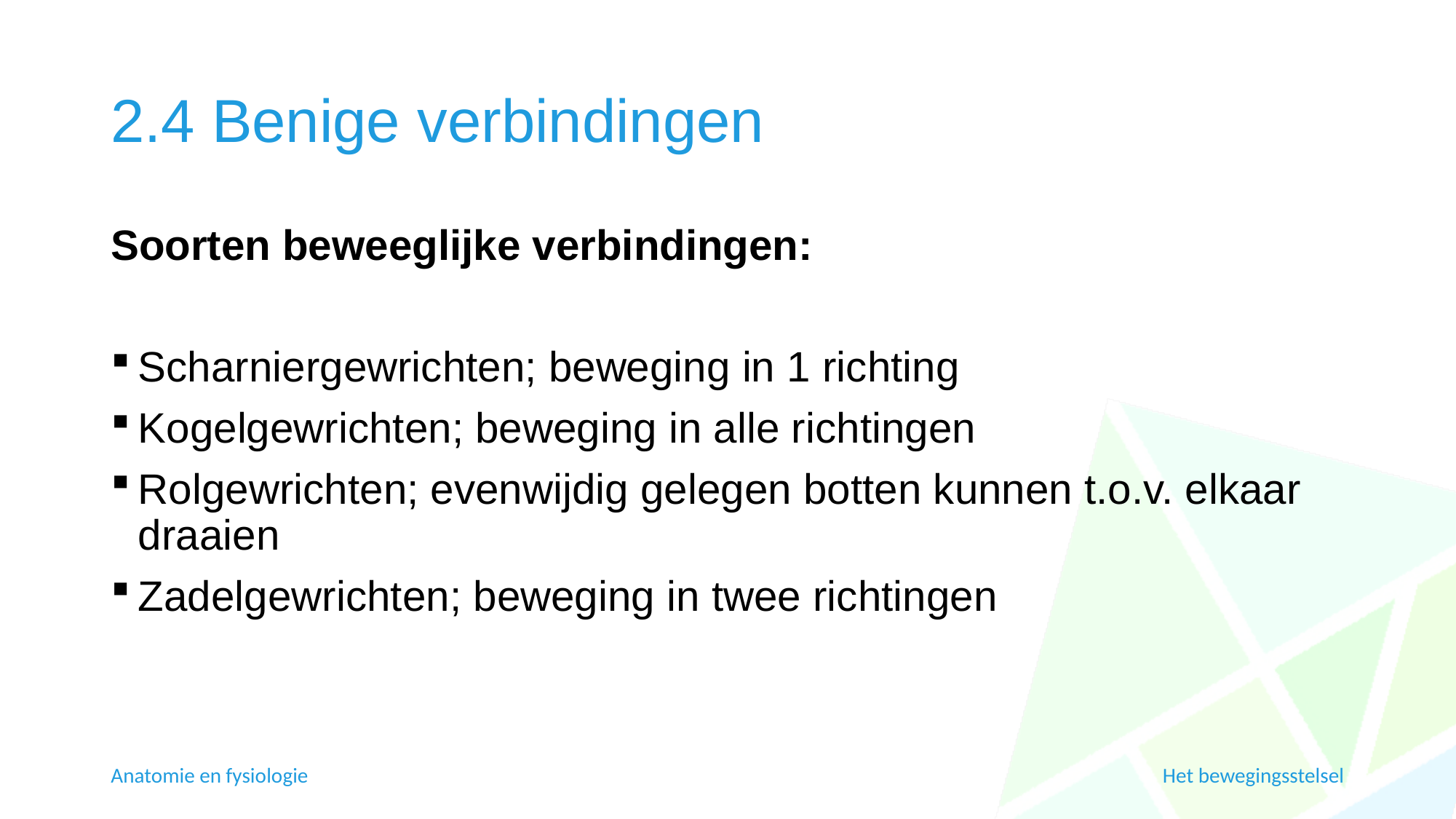

# 2.4 Benige verbindingen
Soorten beweeglijke verbindingen:

Scharniergewrichten; beweging in 1 richting
Kogelgewrichten; beweging in alle richtingen
Rolgewrichten; evenwijdig gelegen botten kunnen t.o.v. elkaar draaien
Zadelgewrichten; beweging in twee richtingen
Anatomie en fysiologie
Het bewegingsstelsel